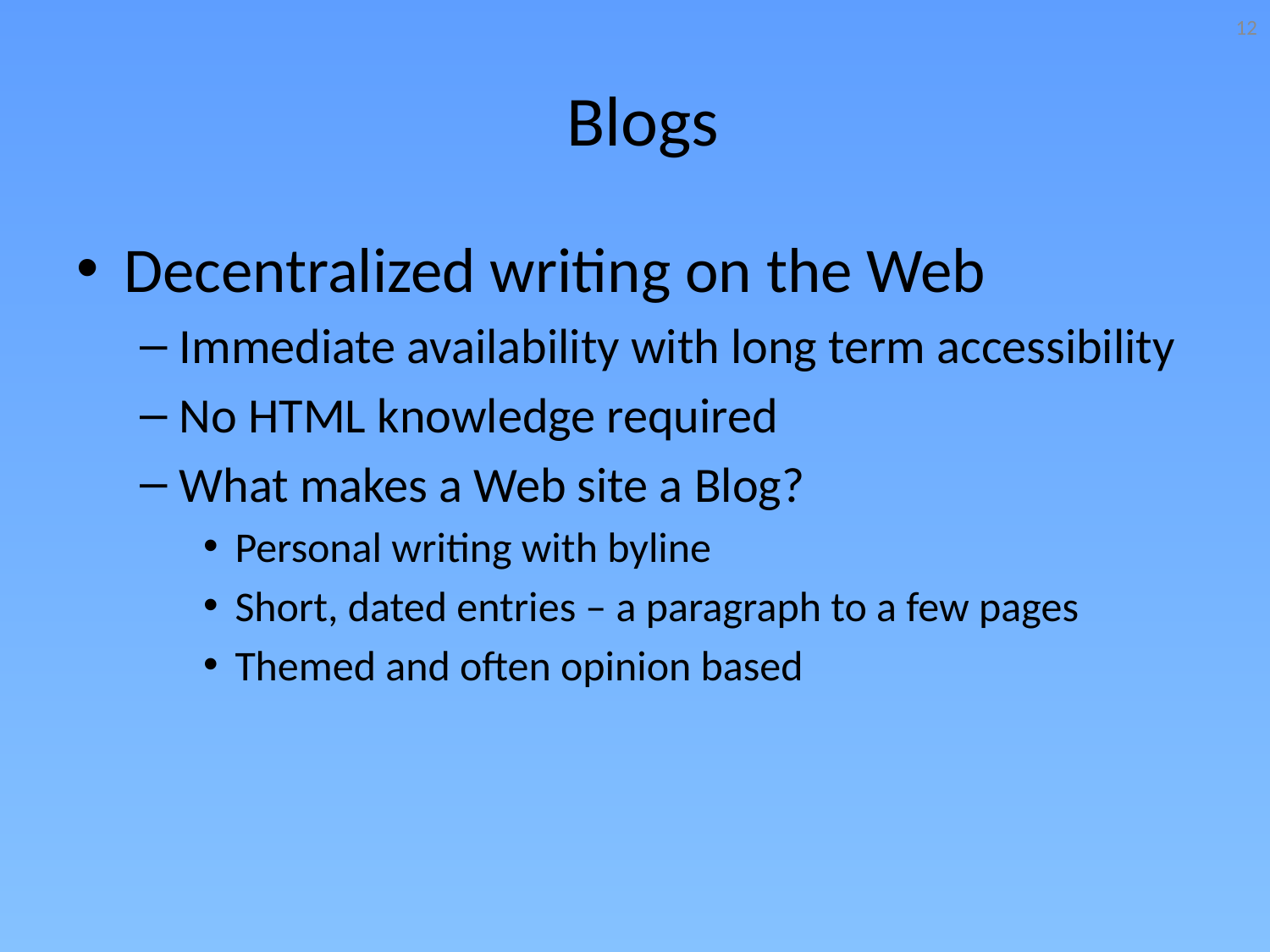

12
# Blogs
Decentralized writing on the Web
Immediate availability with long term accessibility
No HTML knowledge required
What makes a Web site a Blog?
Personal writing with byline
Short, dated entries – a paragraph to a few pages
Themed and often opinion based